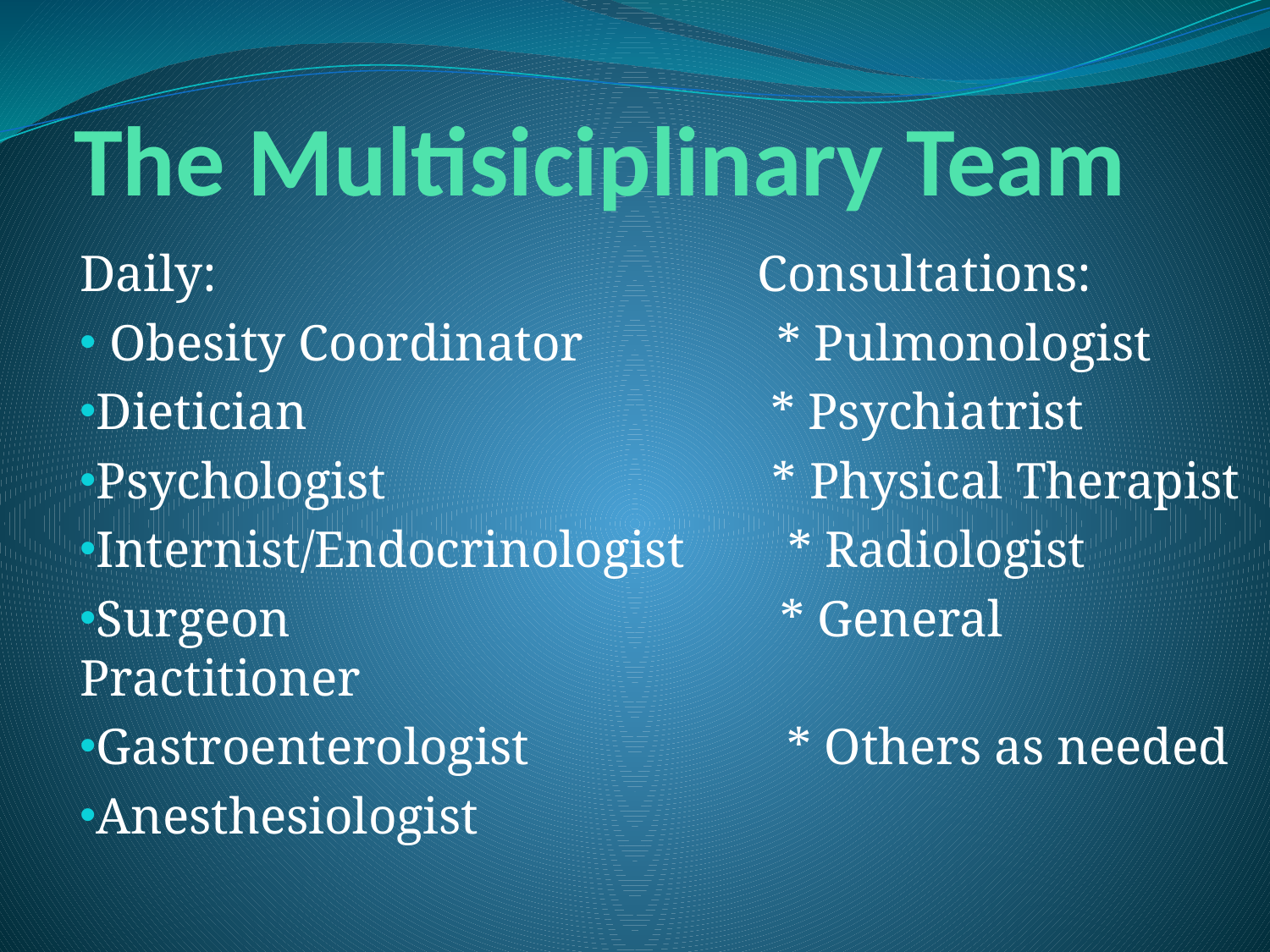

# The Multisiciplinary Team
Daily:                                          Consultations:
 Obesity Coordinator               * Pulmonologist
Dietician                                    * Psychiatrist
Psychologist                              * Physical Therapist
Internist/Endocrinologist        * Radiologist
Surgeon                                      * General Practitioner
Gastroenterologist                    * Others as needed
Anesthesiologist